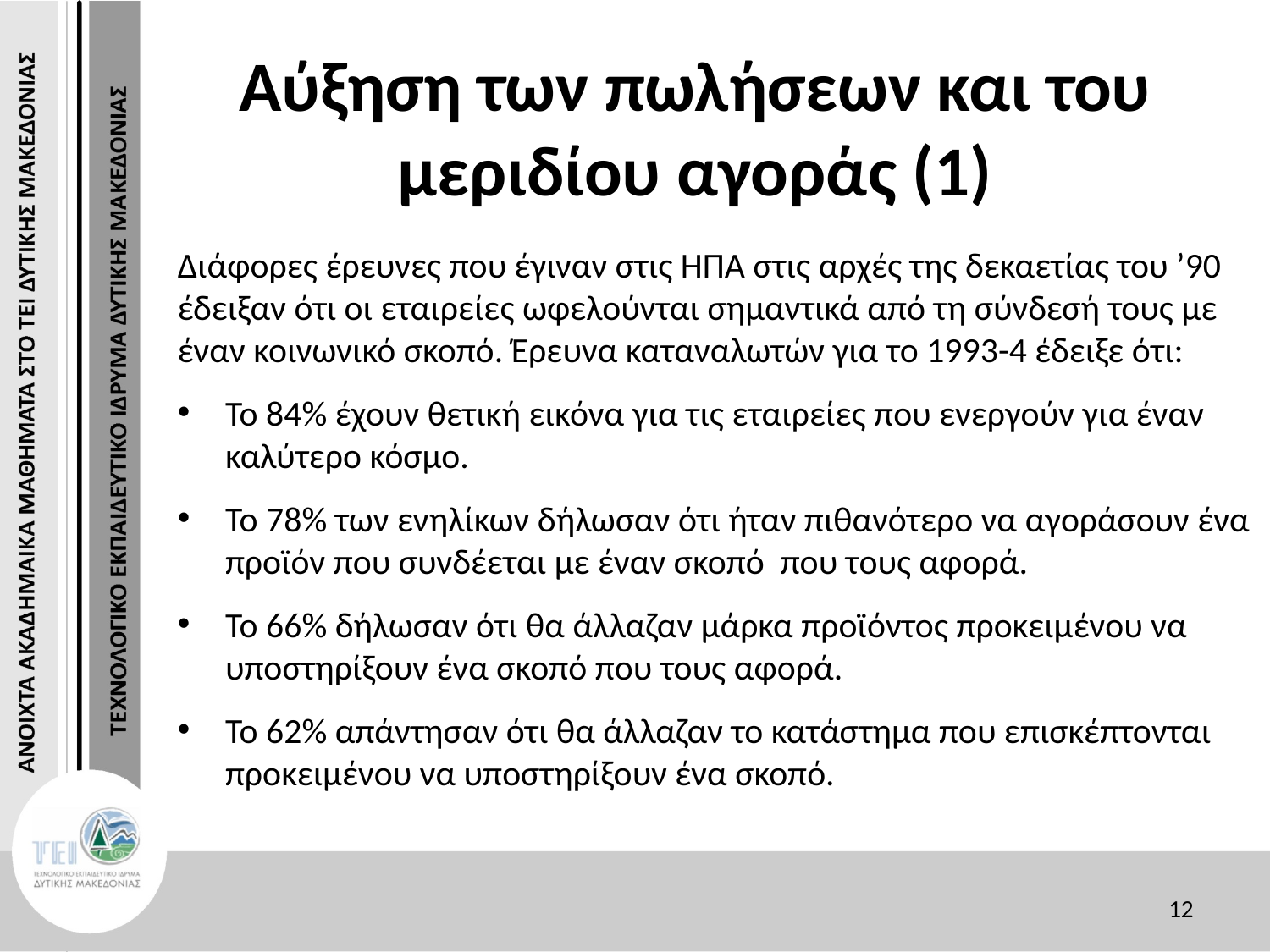

# Αύξηση των πωλήσεων και του μεριδίου αγοράς (1)
Διάφορες έρευνες που έγιναν στις ΗΠΑ στις αρχές της δεκαετίας του ’90 έδειξαν ότι οι εταιρείες ωφελούνται σημαντικά από τη σύνδεσή τους με έναν κοινωνικό σκοπό. Έρευνα καταναλωτών για το 1993-4 έδειξε ότι:
Το 84% έχουν θετική εικόνα για τις εταιρείες που ενεργούν για έναν καλύτερο κόσμο.
Το 78% των ενηλίκων δήλωσαν ότι ήταν πιθανότερο να αγοράσουν ένα προϊόν που συνδέεται με έναν σκοπό  που τους αφορά.
To 66% δήλωσαν ότι θα άλλαζαν μάρκα προϊόντος προκειμένου να υποστηρίξουν ένα σκοπό που τους αφορά.
Το 62% απάντησαν ότι θα άλλαζαν το κατάστημα που επισκέπτονται προκειμένου να υποστηρίξουν ένα σκοπό.
12